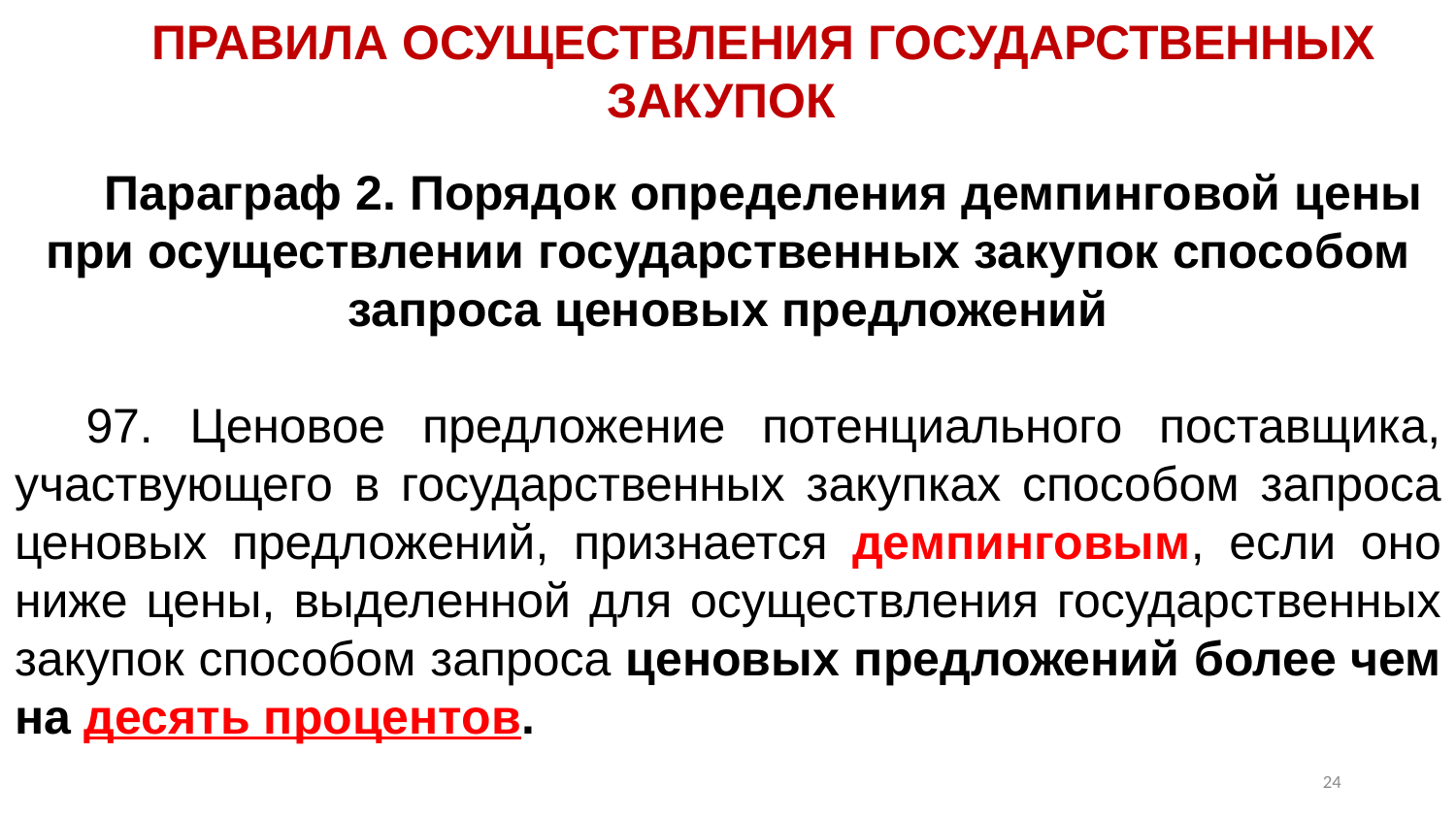

ПРАВИЛА ОСУЩЕСТВЛЕНИЯ ГОСУДАРСТВЕННЫХ ЗАКУПОК

Параграф 2. Порядок определения демпинговой цены при осуществлении государственных закупок способом запроса ценовых предложений

97. Ценовое предложение потенциального поставщика, участвующего в государственных закупках способом запроса ценовых предложений, признается демпинговым, если оно ниже цены, выделенной для осуществления государственных закупок способом запроса ценовых предложений более чем на десять процентов.

24